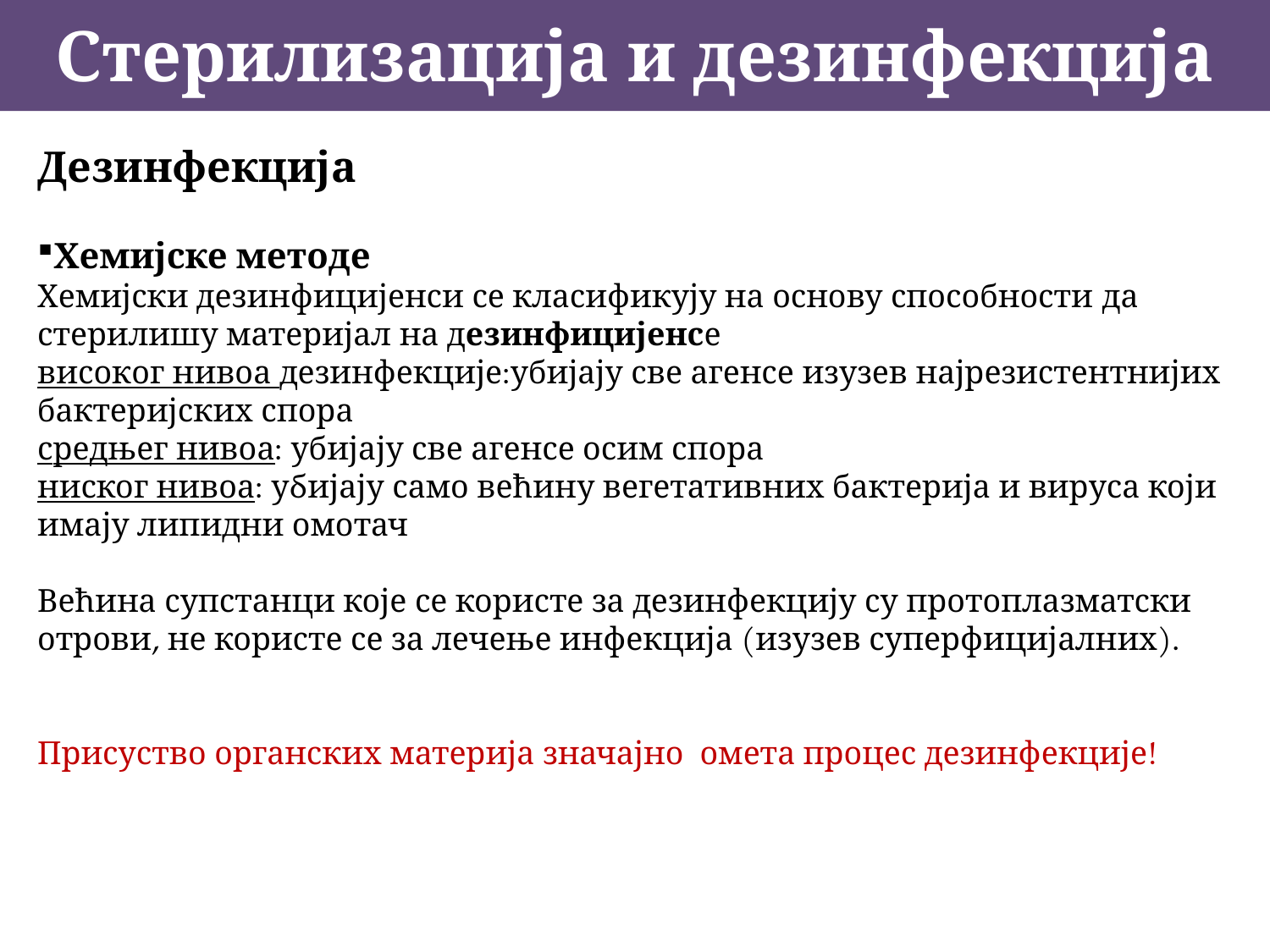

Стерилизација и дезинфекција
Дезинфекција

Хемијске методе
Хемијски дезинфицијенси се класификују на основу способности да стерилишу материјал на дезинфицијенсе
високог нивоа дезинфекције:убијају све агенсе изузев најрезистентнијих бактеријских спора
средњег нивоа: убијају све агенсе осим спора
ниског нивоа: убијају само већину вегетативних бактерија и вируса који имају липидни омотач

Већина супстанци које се користе за дезинфекцију су протоплазматски отрови, не користе се за лечење инфекција (изузев суперфицијалних).

Присуство органских материја значајно  омета процес дезинфекције!